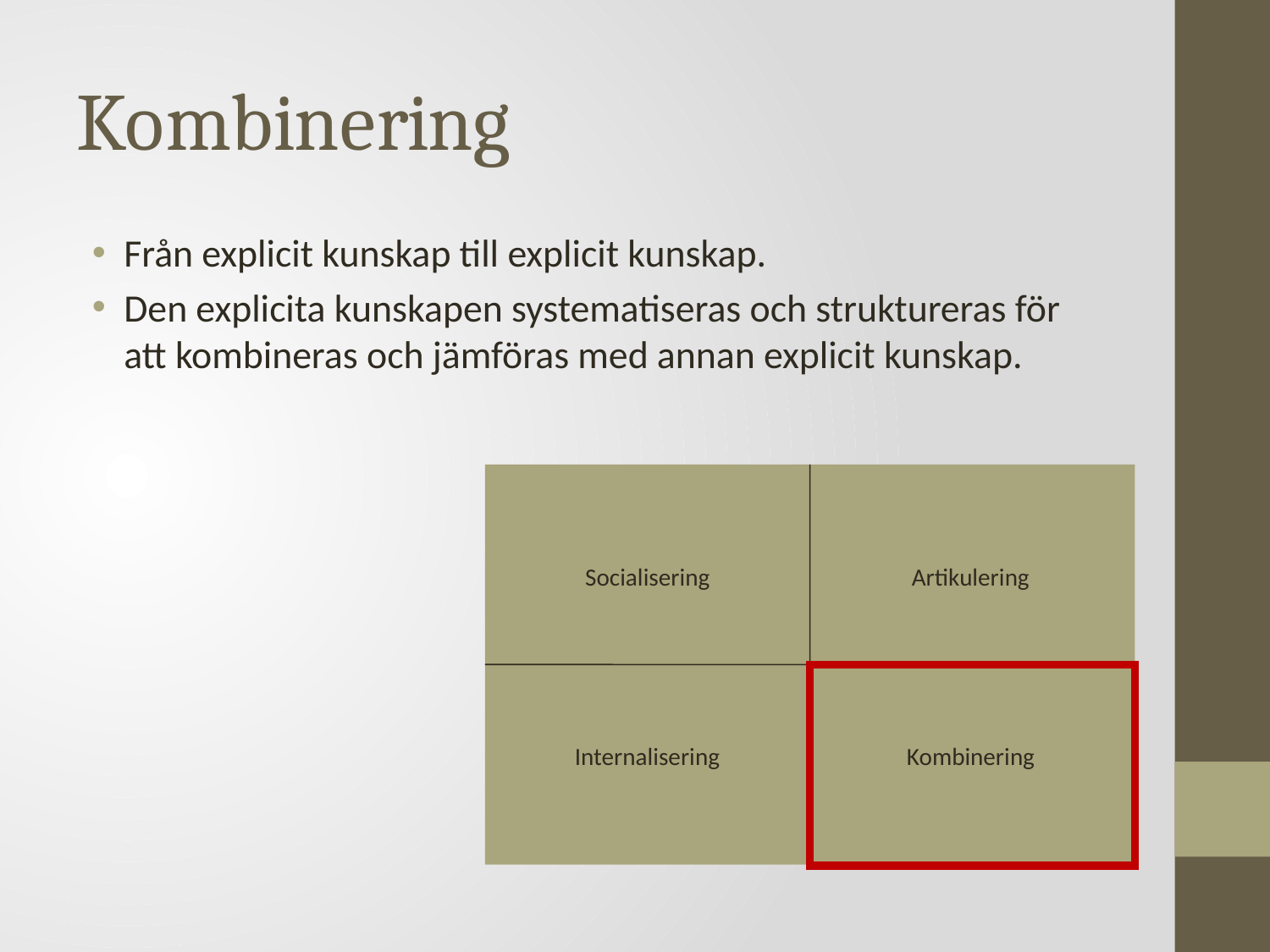

# Kombinering
Från explicit kunskap till explicit kunskap.
Den explicita kunskapen systematiseras och struktureras för att kombineras och jämföras med annan explicit kunskap.

Socialisering
Artikulering
Internalisering
Kombinering